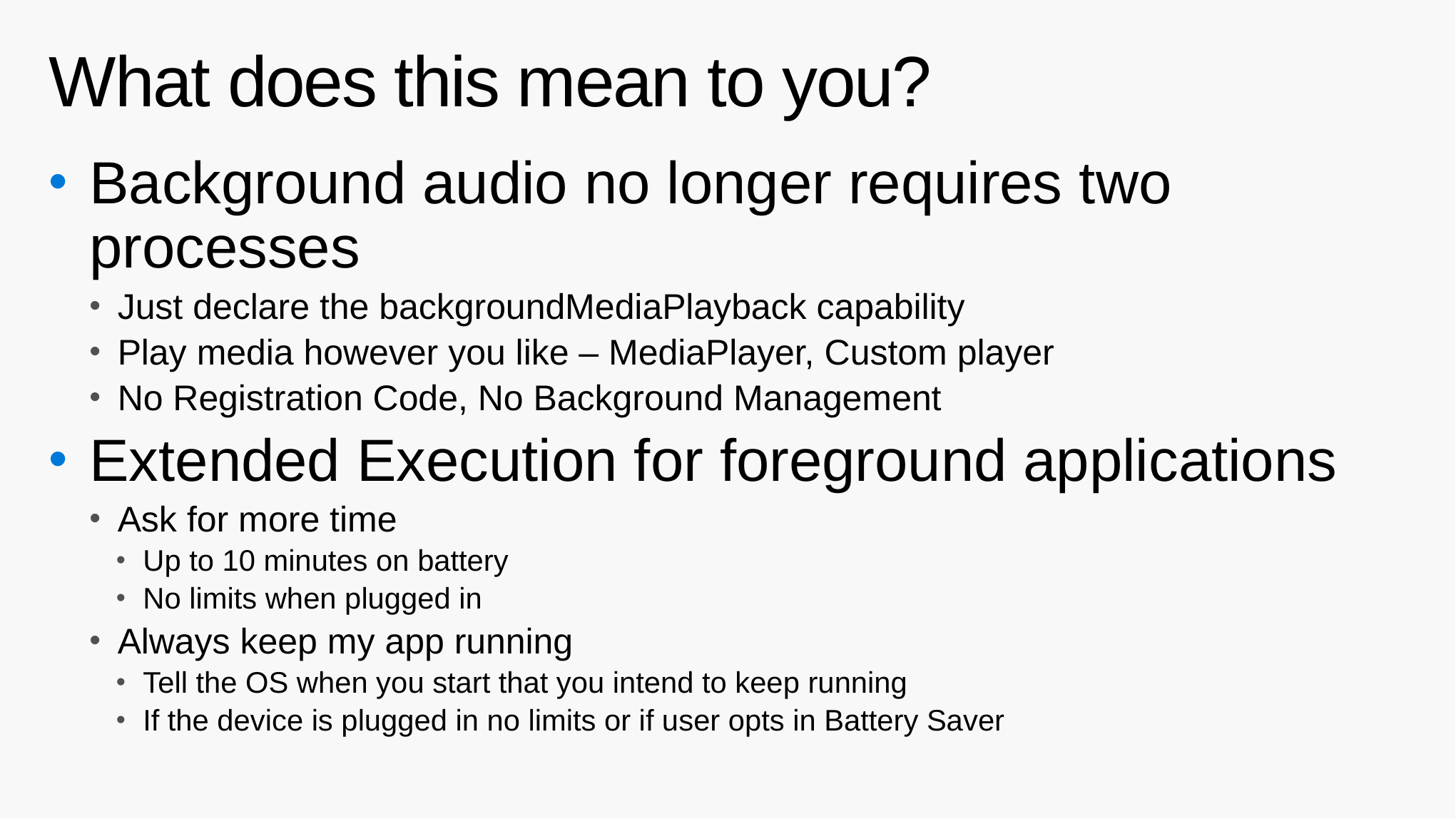

# What does this mean to you?
Background audio no longer requires two processes
Just declare the backgroundMediaPlayback capability
Play media however you like – MediaPlayer, Custom player
No Registration Code, No Background Management
Extended Execution for foreground applications
Ask for more time
Up to 10 minutes on battery
No limits when plugged in
Always keep my app running
Tell the OS when you start that you intend to keep running
If the device is plugged in no limits or if user opts in Battery Saver